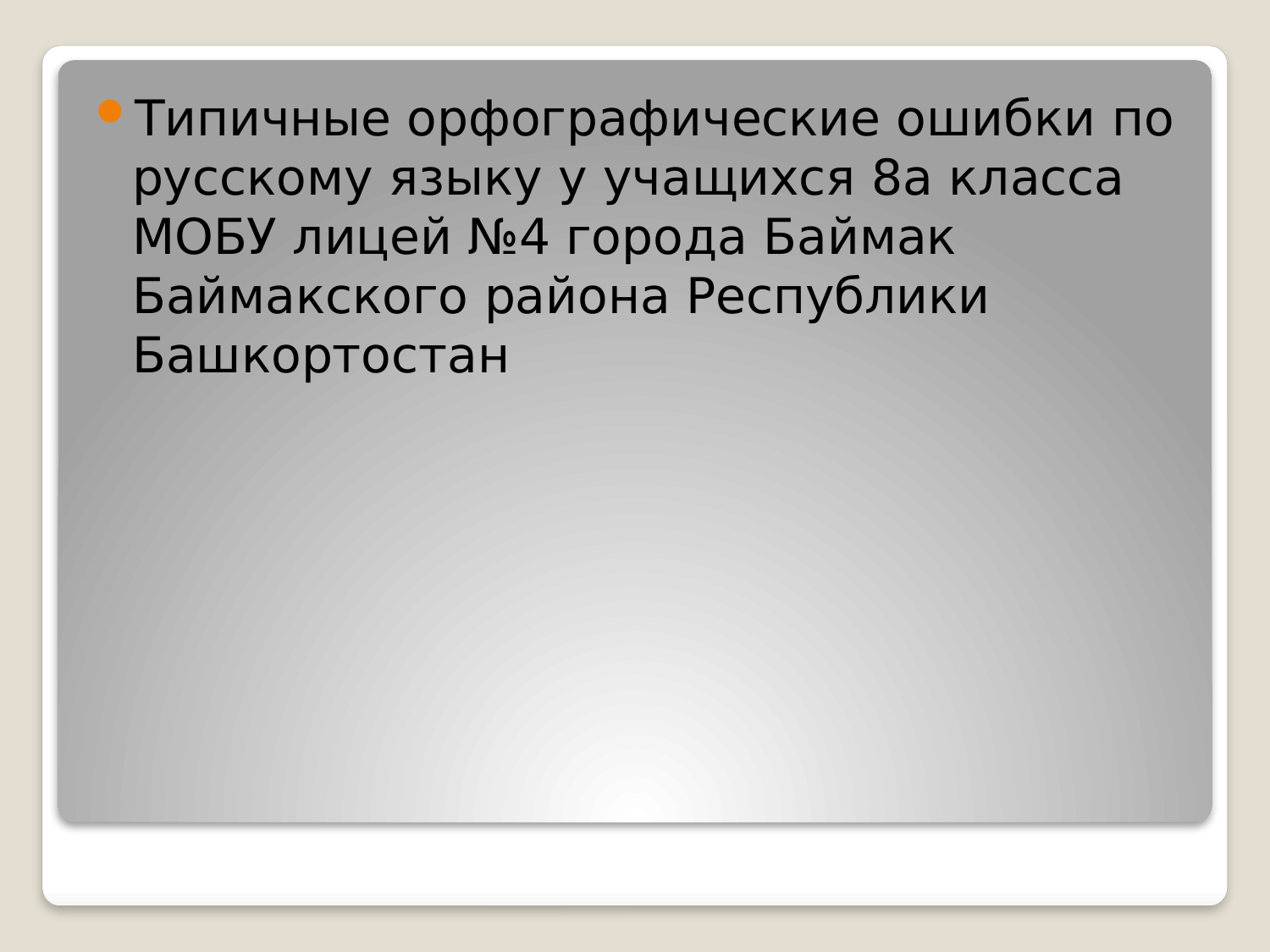

Типичные орфографические ошибки по русскому языку у учащихся 8а класса МОБУ лицей №4 города Баймак Баймакского района Республики Башкортостан
#